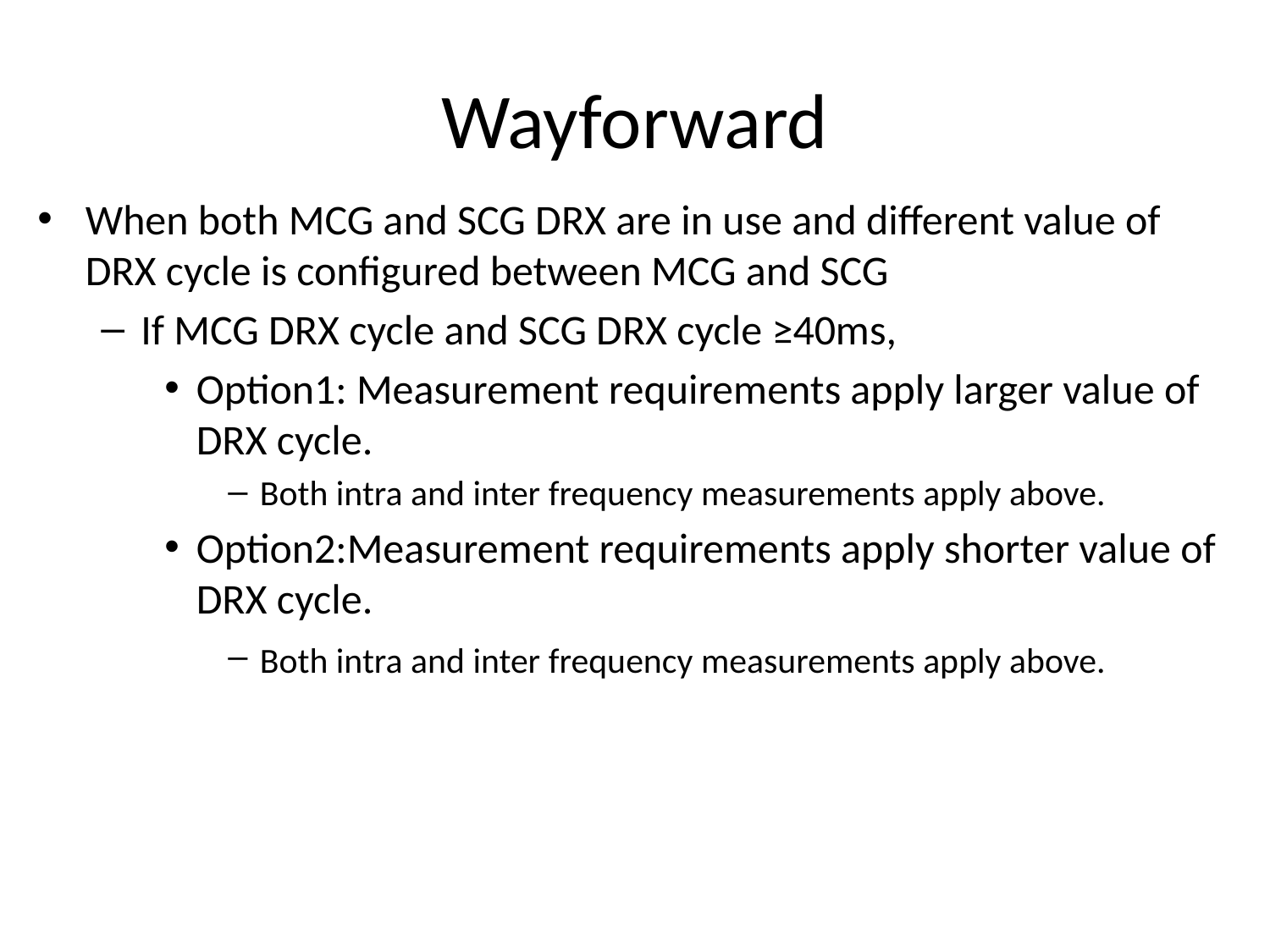

# Wayforward
When both MCG and SCG DRX are in use and different value of DRX cycle is configured between MCG and SCG
If MCG DRX cycle and SCG DRX cycle ≥40ms,
Option1: Measurement requirements apply larger value of DRX cycle.
Both intra and inter frequency measurements apply above.
Option2:Measurement requirements apply shorter value of DRX cycle.
Both intra and inter frequency measurements apply above.